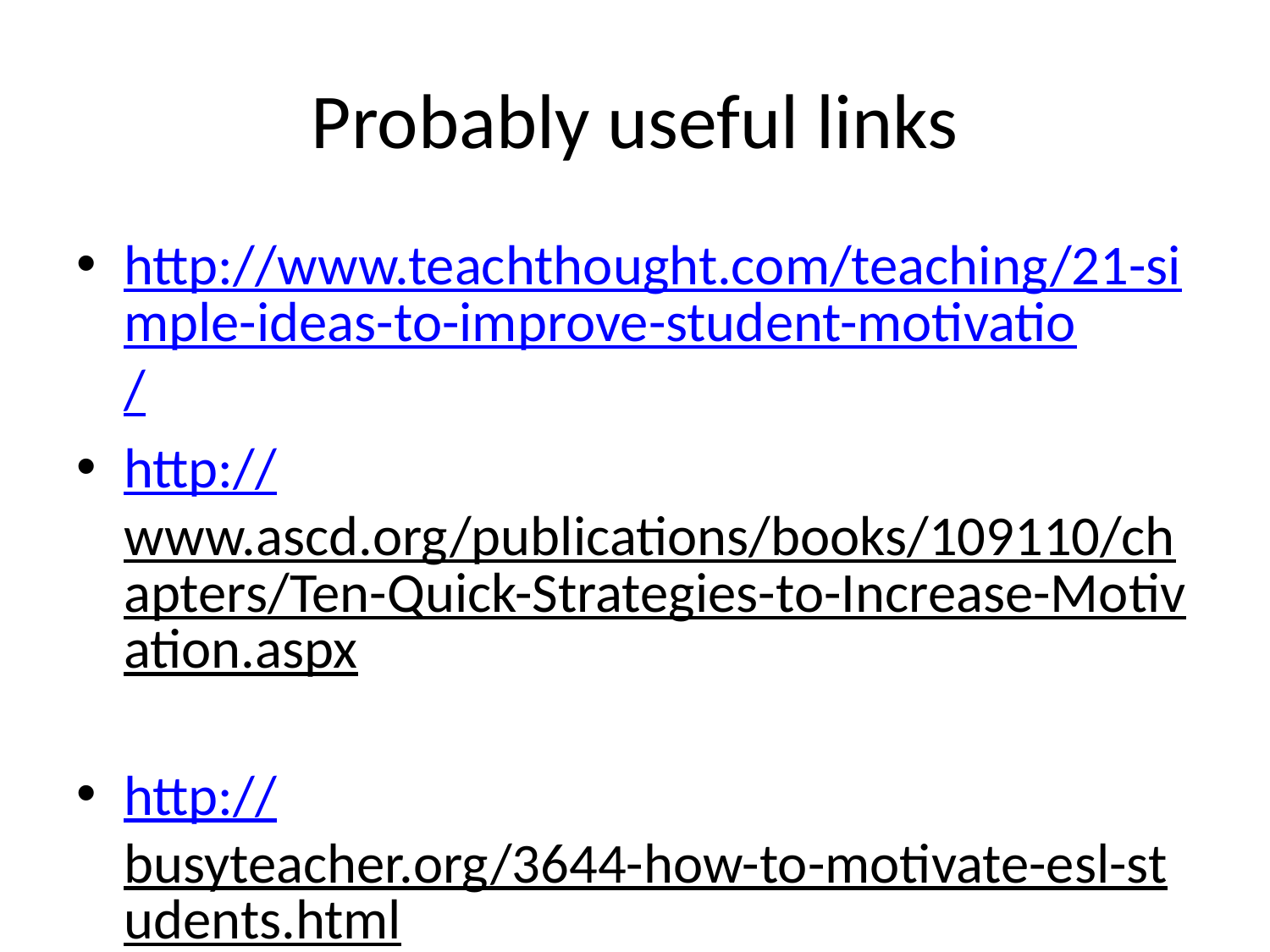

# Probably useful links
http://www.teachthought.com/teaching/21-simple-ideas-to-improve-student-motivatio/
http://www.ascd.org/publications/books/109110/chapters/Ten-Quick-Strategies-to-Increase-Motivation.aspx
http://busyteacher.org/3644-how-to-motivate-esl-students.html